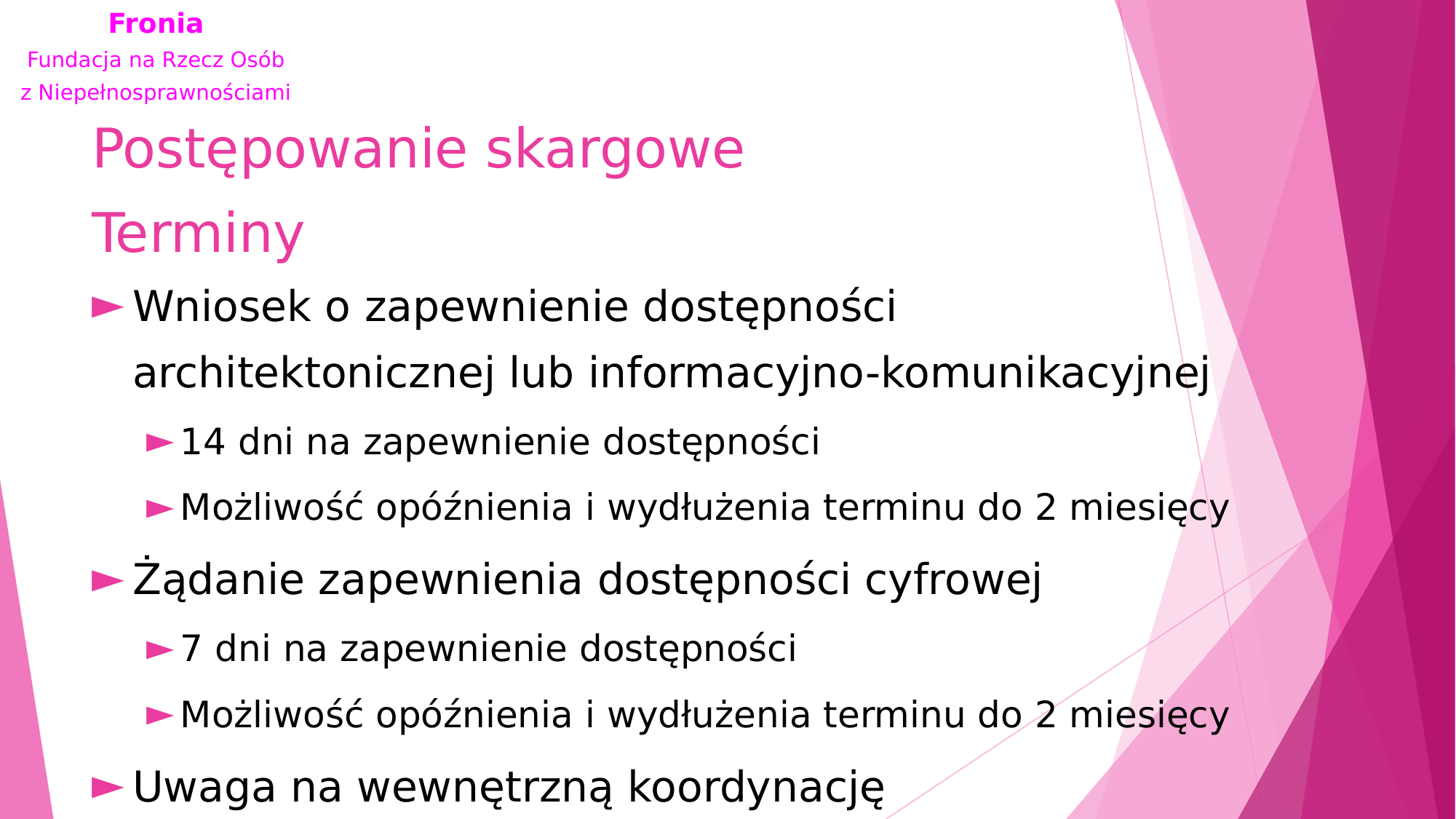

# Postępowanie skargowe Terminy
Wniosek o zapewnienie dostępności architektonicznej lub informacyjno-komunikacyjnej
14 dni na zapewnienie dostępności
Możliwość opóźnienia i wydłużenia terminu do 2 miesięcy
Żądanie zapewnienia dostępności cyfrowej
7 dni na zapewnienie dostępności
Możliwość opóźnienia i wydłużenia terminu do 2 miesięcy
Uwaga na wewnętrzną koordynację